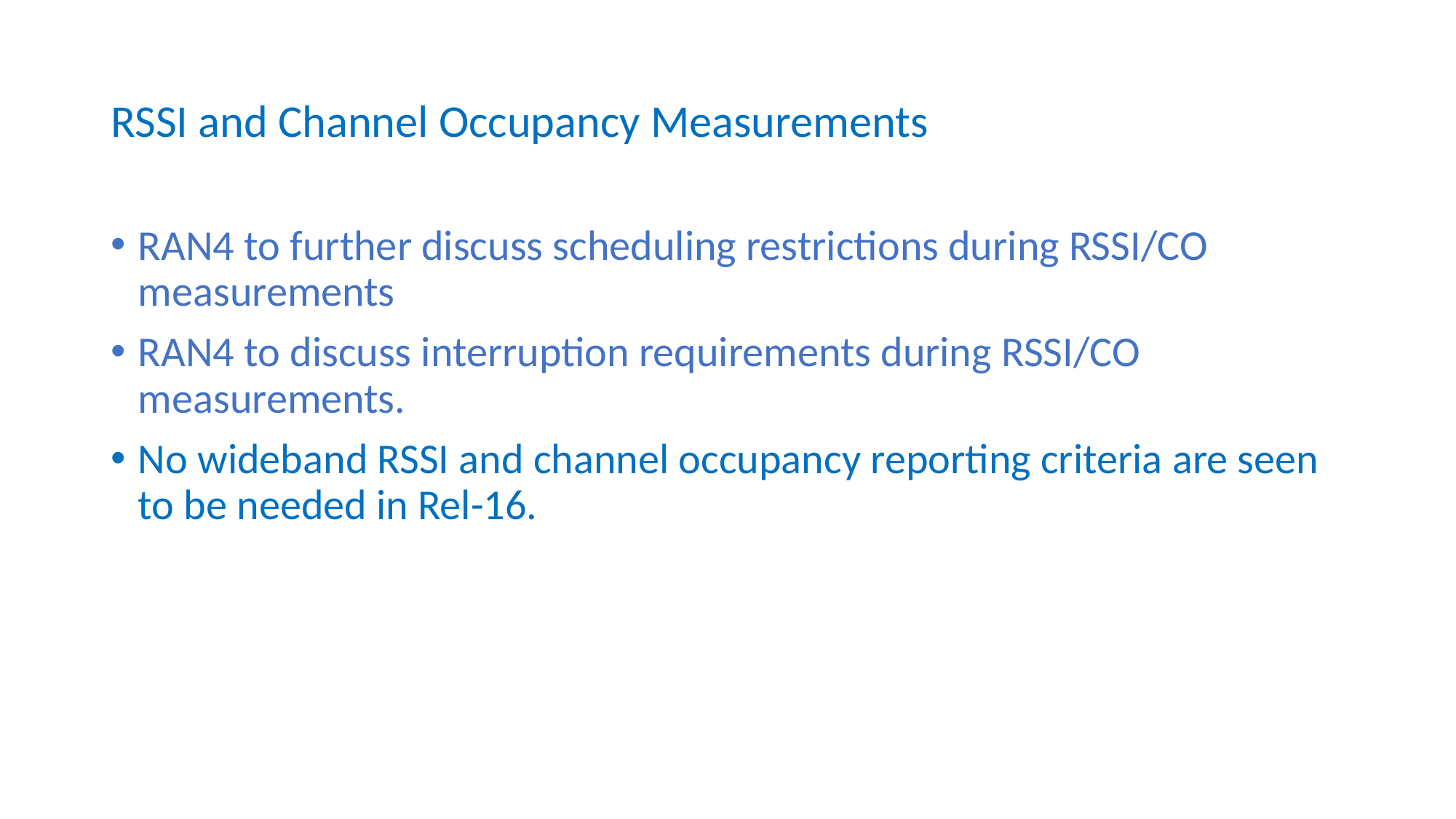

# RSSI and Channel Occupancy Measurements
RAN4 to further discuss scheduling restrictions during RSSI/CO measurements
RAN4 to discuss interruption requirements during RSSI/CO measurements.
No wideband RSSI and channel occupancy reporting criteria are seen to be needed in Rel-16.